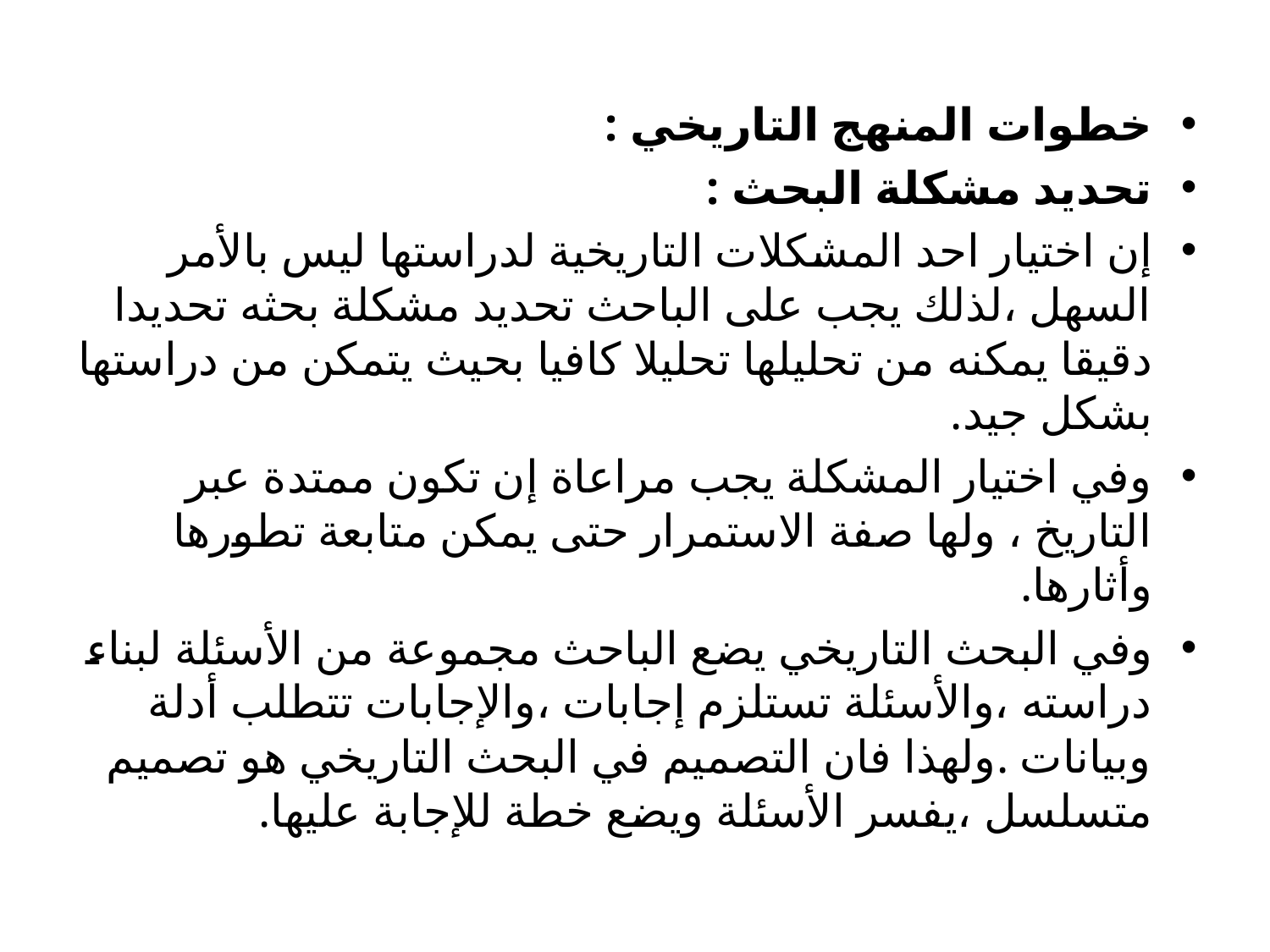

خطوات المنهج التاريخي :
تحديد مشكلة البحث :
إن اختيار احد المشكلات التاريخية لدراستها ليس بالأمر السهل ،لذلك يجب على الباحث تحديد مشكلة بحثه تحديدا دقيقا يمكنه من تحليلها تحليلا كافيا بحيث يتمكن من دراستها بشكل جيد.
وفي اختيار المشكلة يجب مراعاة إن تكون ممتدة عبر التاريخ ، ولها صفة الاستمرار حتى يمكن متابعة تطورها وأثارها.
وفي البحث التاريخي يضع الباحث مجموعة من الأسئلة لبناء دراسته ،والأسئلة تستلزم إجابات ،والإجابات تتطلب أدلة وبيانات .ولهذا فان التصميم في البحث التاريخي هو تصميم متسلسل ،يفسر الأسئلة ويضع خطة للإجابة عليها.